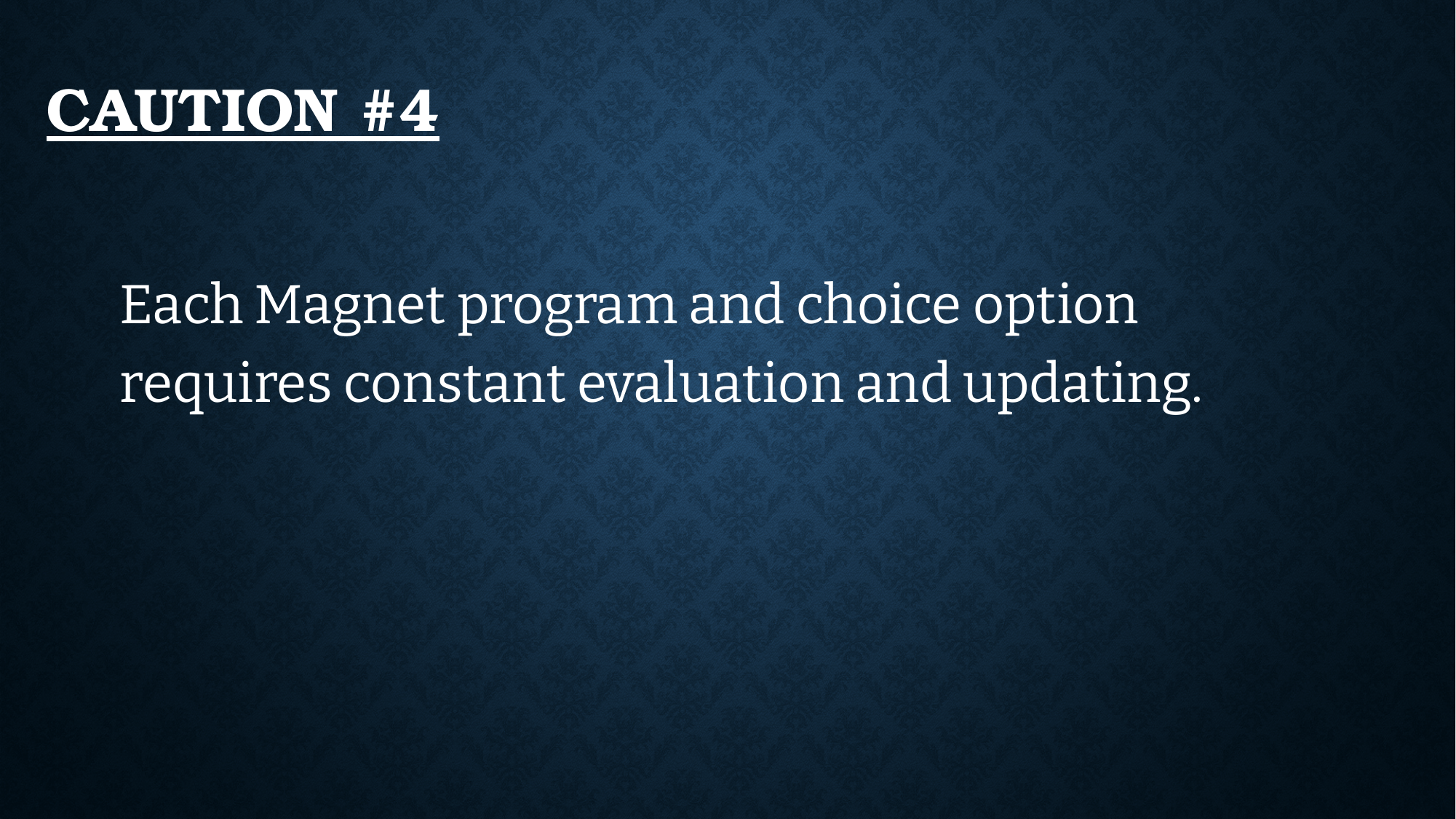

# Caution #4
Each Magnet program and choice option requires constant evaluation and updating.